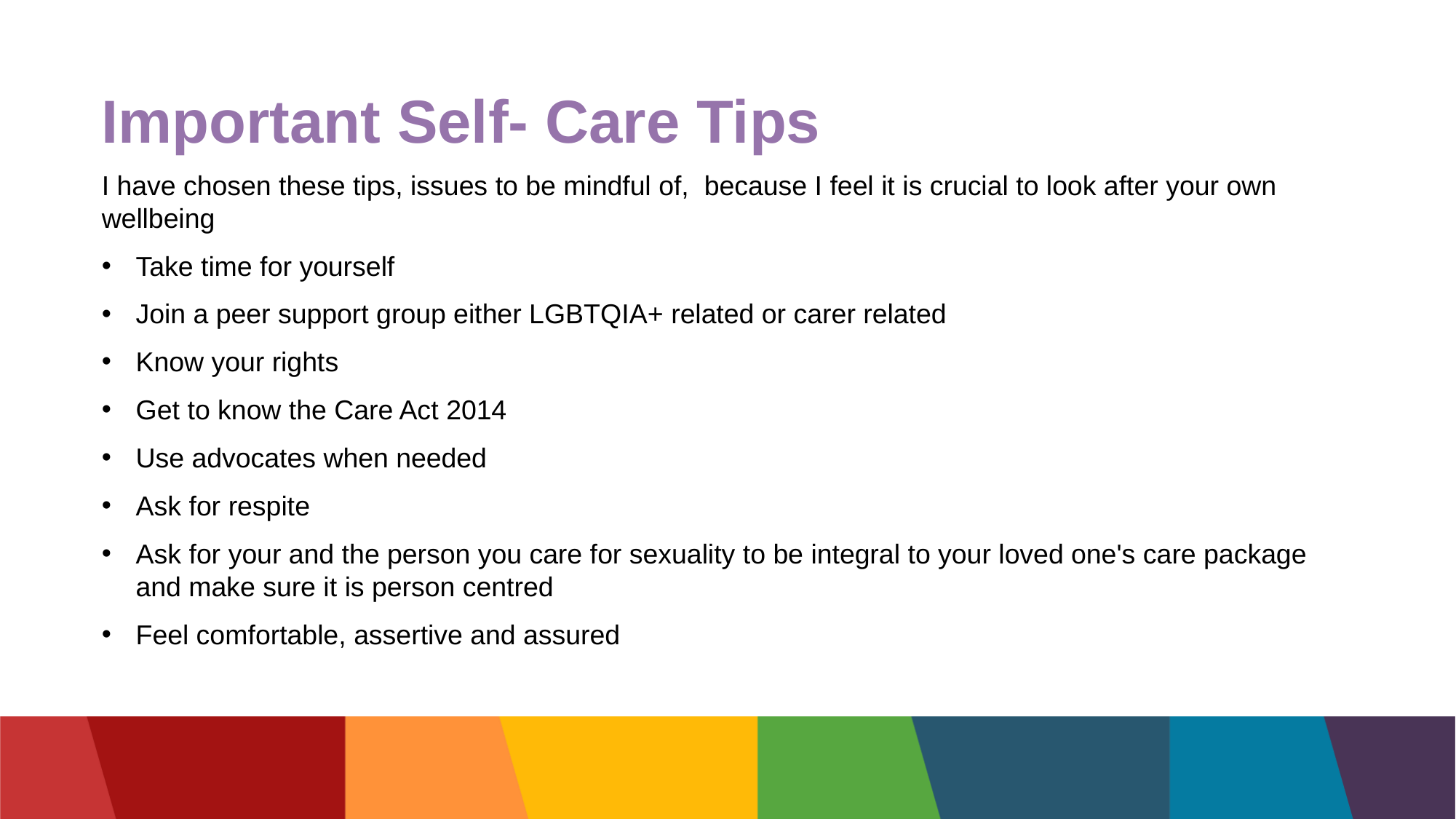

# Important Self- Care Tips
I have chosen these tips, issues to be mindful of,  because I feel it is crucial to look after your own wellbeing
Take time for yourself
Join a peer support group either LGBTQIA+ related or carer related
Know your rights
Get to know the Care Act 2014
Use advocates when needed
Ask for respite
Ask for your and the person you care for sexuality to be integral to your loved one's care package and make sure it is person centred
Feel comfortable, assertive and assured